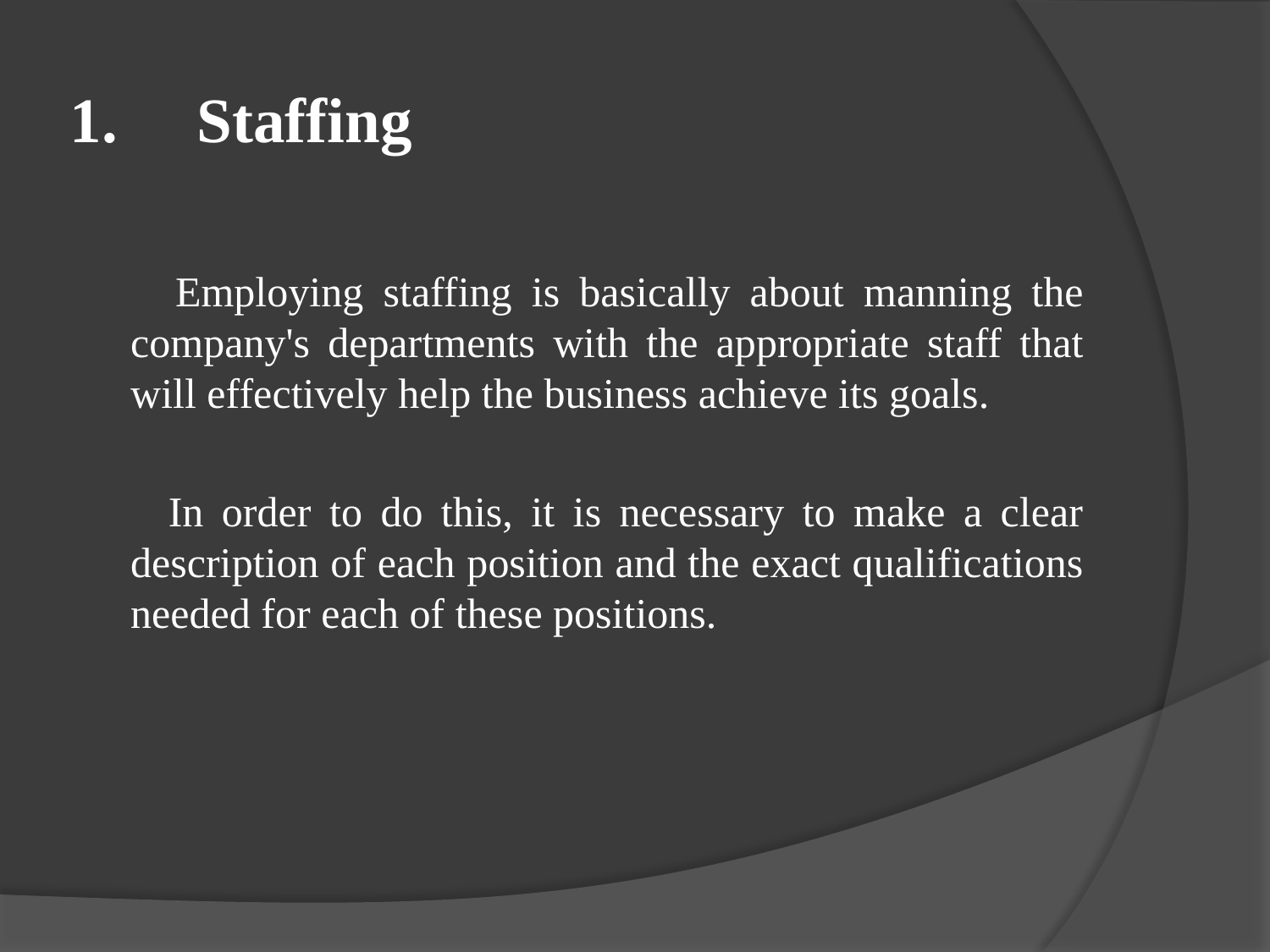

# Staffing
     Employing staffing is basically about manning the company's departments with the appropriate staff that will effectively help the business achieve its goals.

     In order to do this, it is necessary to make a clear description of each position and the exact qualifications needed for each of these positions.